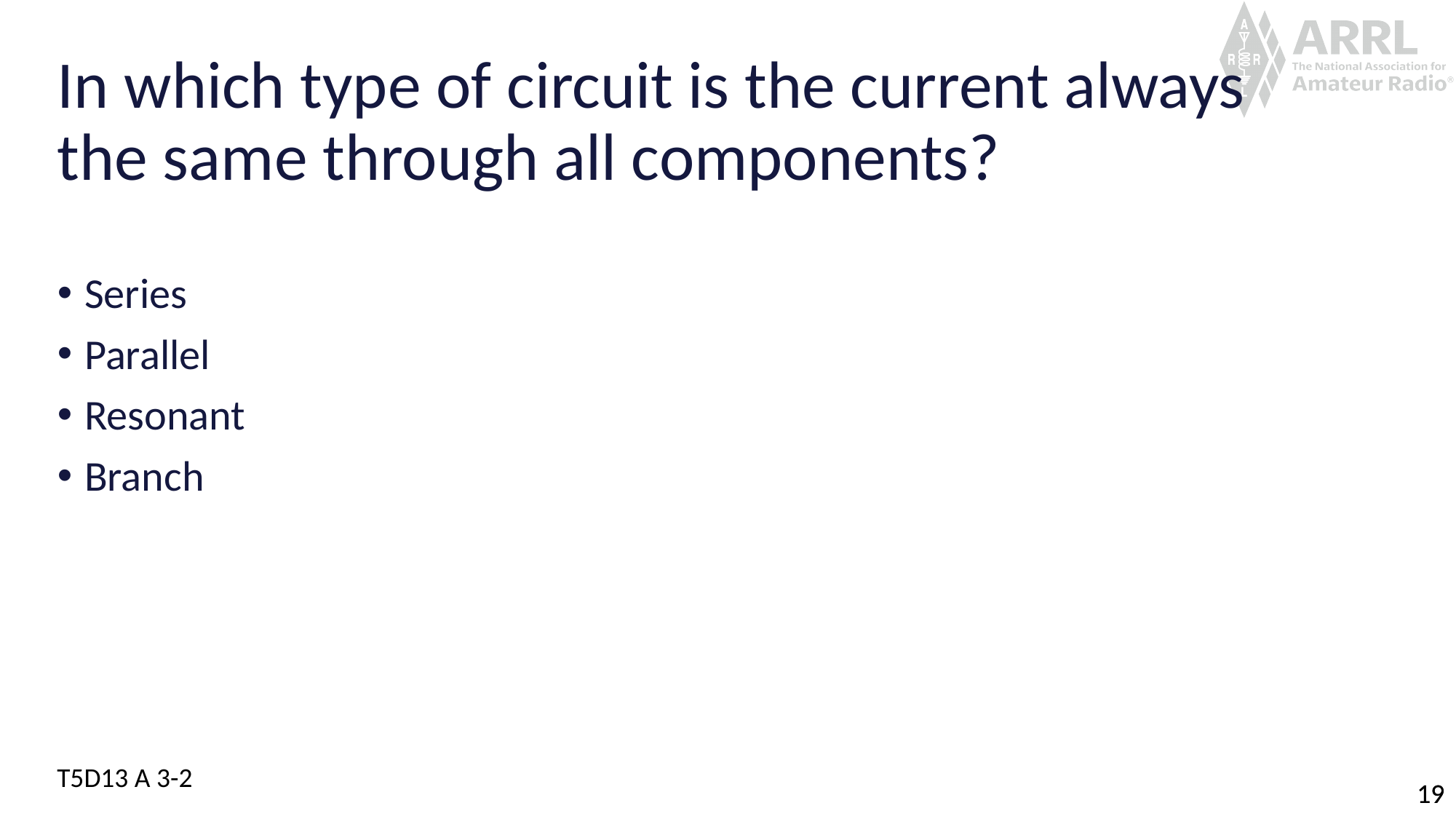

# In which type of circuit is the current always the same through all components?
Series
Parallel
Resonant
Branch
T5D13 A 3-2